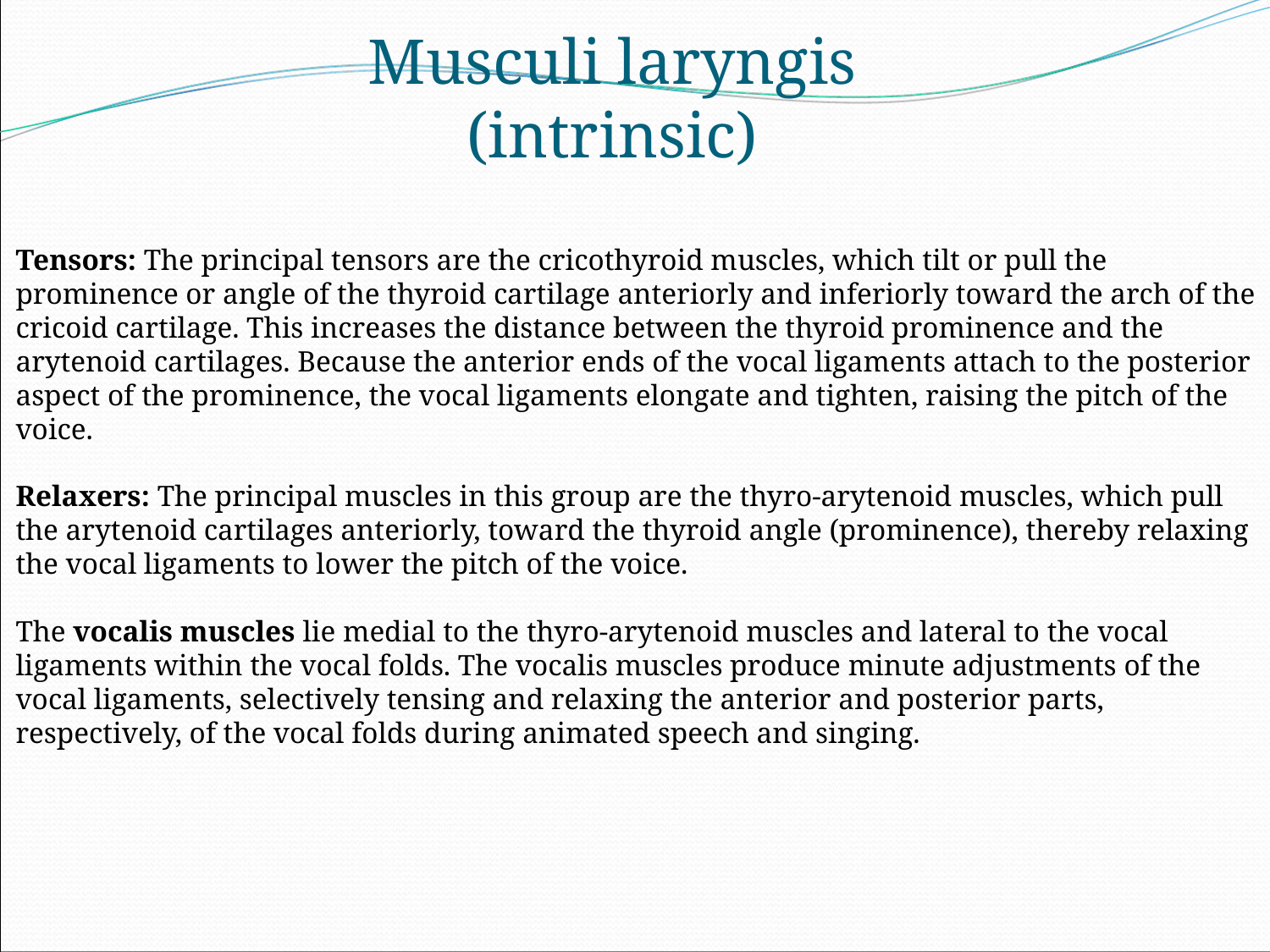

Musculi laryngis (intrinsic)
Tensors: The principal tensors are the cricothyroid muscles, which tilt or pull the prominence or angle of the thyroid cartilage anteriorly and inferiorly toward the arch of the cricoid cartilage. This increases the distance between the thyroid prominence and the arytenoid cartilages. Because the anterior ends of the vocal ligaments attach to the posterior aspect of the prominence, the vocal ligaments elongate and tighten, raising the pitch of the voice.
Relaxers: The principal muscles in this group are the thyro-arytenoid muscles, which pull the arytenoid cartilages anteriorly, toward the thyroid angle (prominence), thereby relaxing the vocal ligaments to lower the pitch of the voice.

The vocalis muscles lie medial to the thyro-arytenoid muscles and lateral to the vocal ligaments within the vocal folds. The vocalis muscles produce minute adjustments of the vocal ligaments, selectively tensing and relaxing the anterior and posterior parts, respectively, of the vocal folds during animated speech and singing.